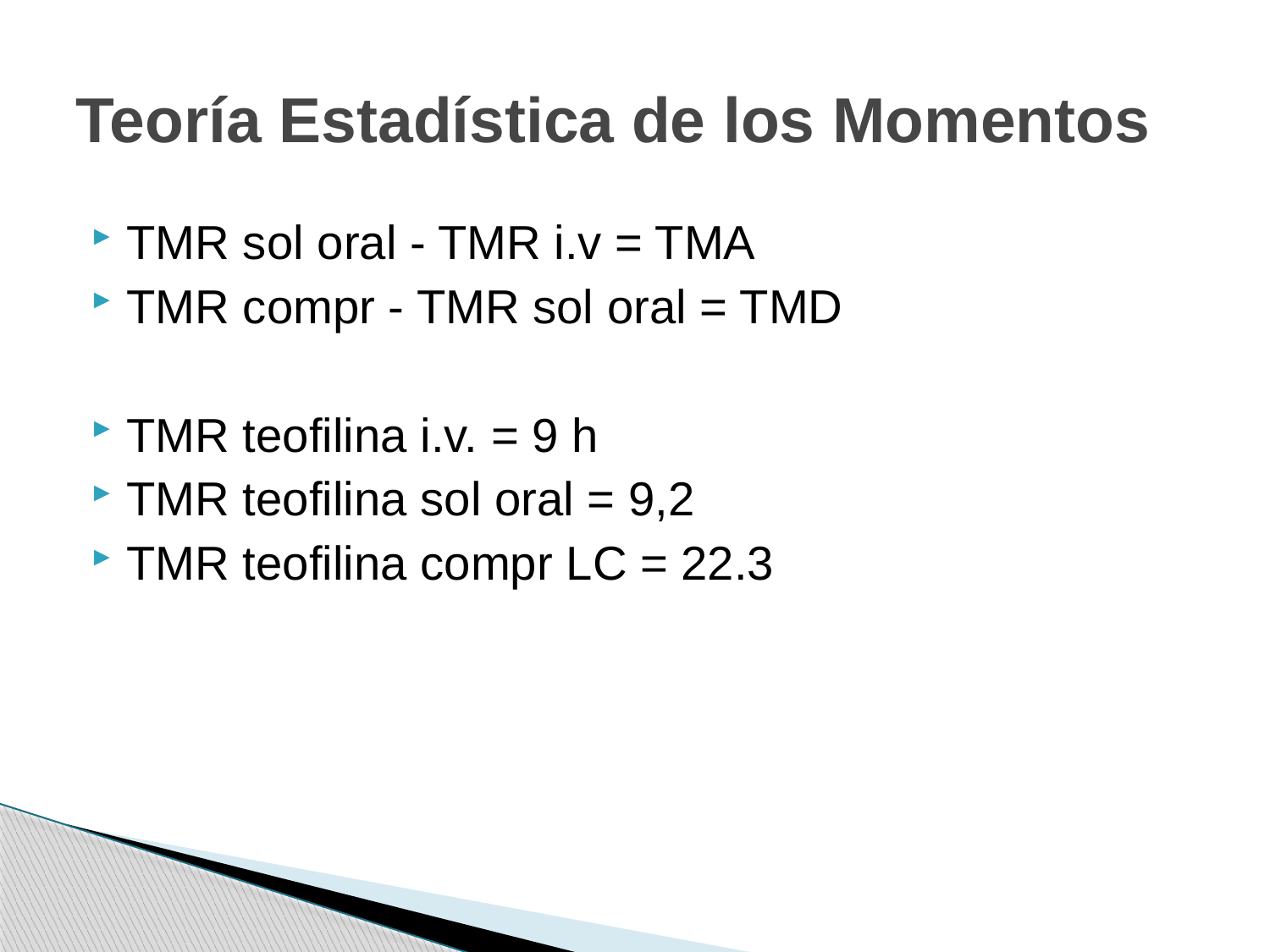

# Teoría Estadística de los Momentos
TMR sol oral - TMR i.v = TMA
TMR compr - TMR sol oral = TMD

TMR teofilina i.v. = 9 h
TMR teofilina sol oral = 9,2
TMR teofilina compr LC = 22.3